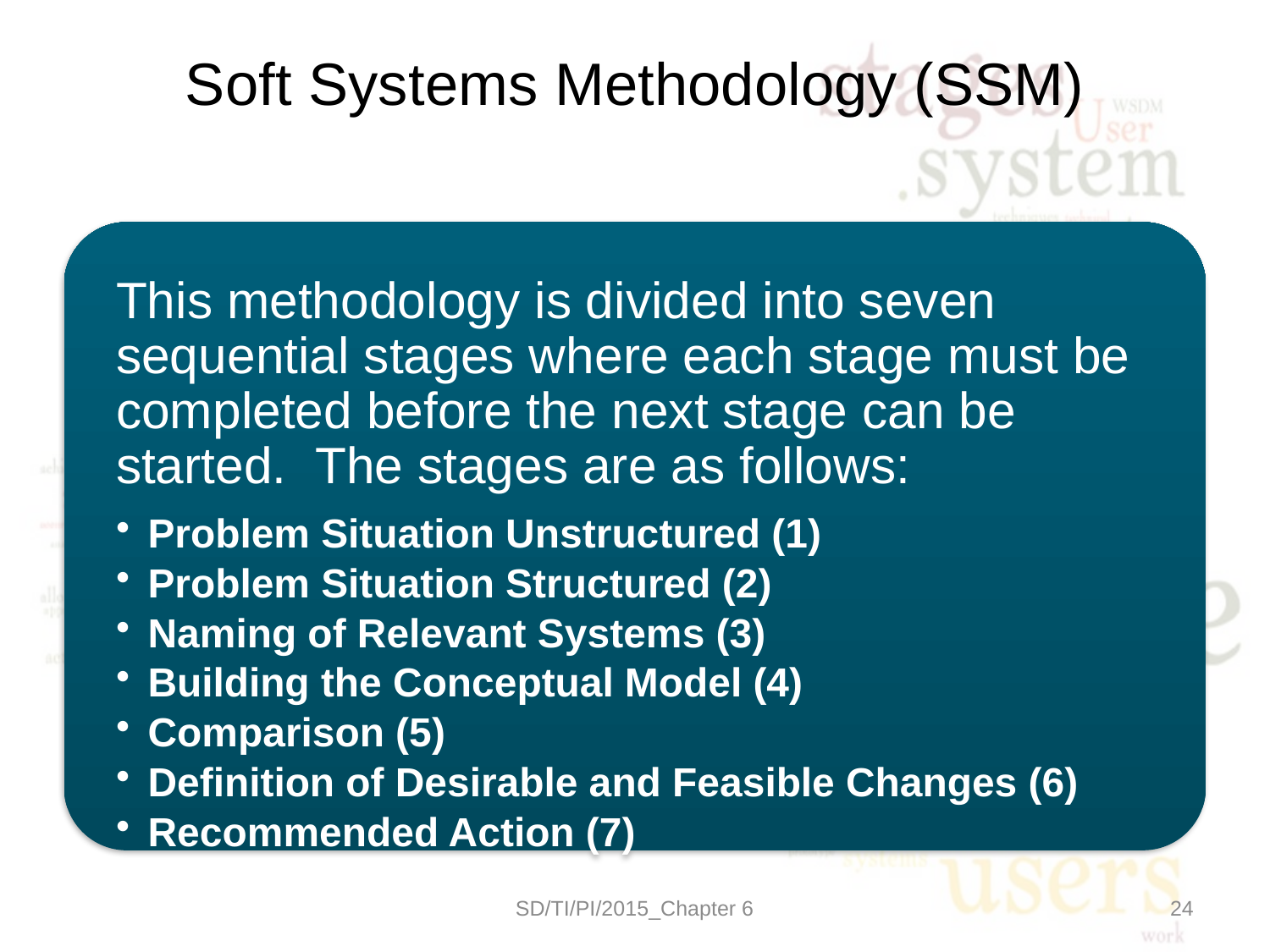

# Soft Systems Methodology (SSM)
This methodology is divided into seven sequential stages where each stage must be completed before the next stage can be started.  The stages are as follows:
Problem Situation Unstructured (1)
Problem Situation Structured (2)
Naming of Relevant Systems (3)
Building the Conceptual Model (4)
Comparison (5)
Definition of Desirable and Feasible Changes (6)
Recommended Action (7)
SD/TI/PI/2015_Chapter 6
24